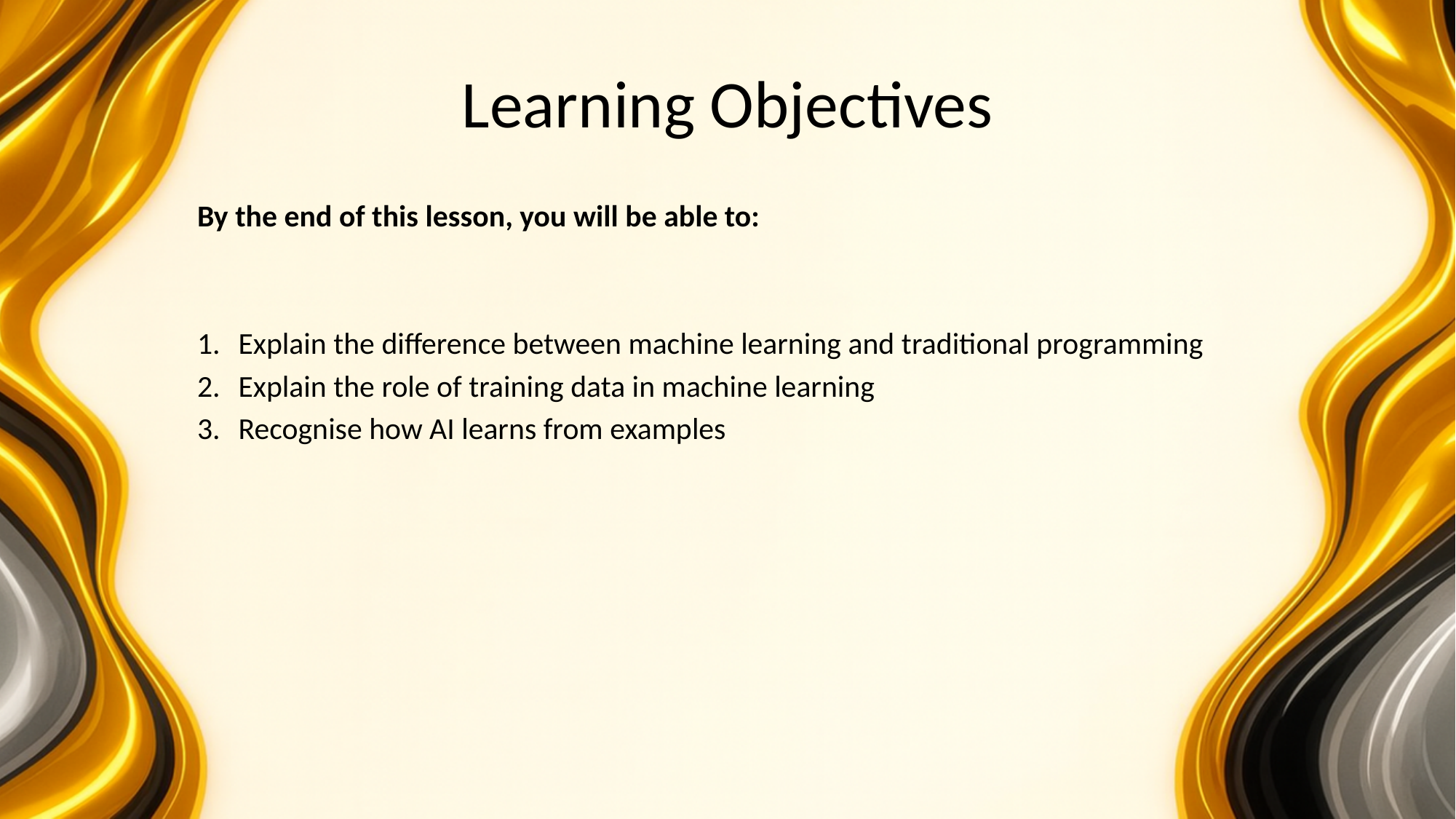

# Learning Objectives
By the end of this lesson, you will be able to:

Explain the difference between machine learning and traditional programming
Explain the role of training data in machine learning
Recognise how AI learns from examples